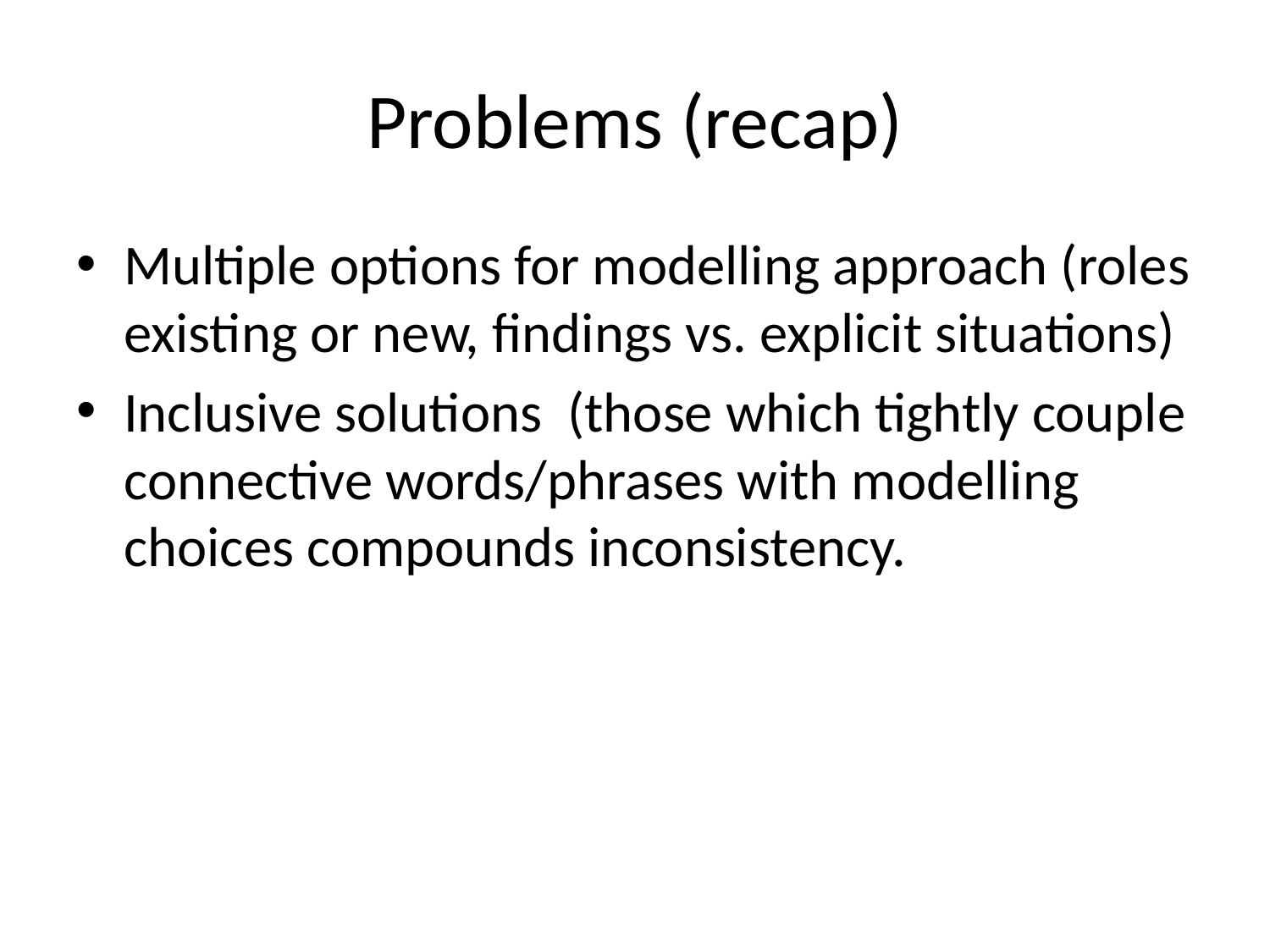

# Problems (recap)
Multiple options for modelling approach (roles existing or new, findings vs. explicit situations)
Inclusive solutions  (those which tightly couple connective words/phrases with modelling choices compounds inconsistency.